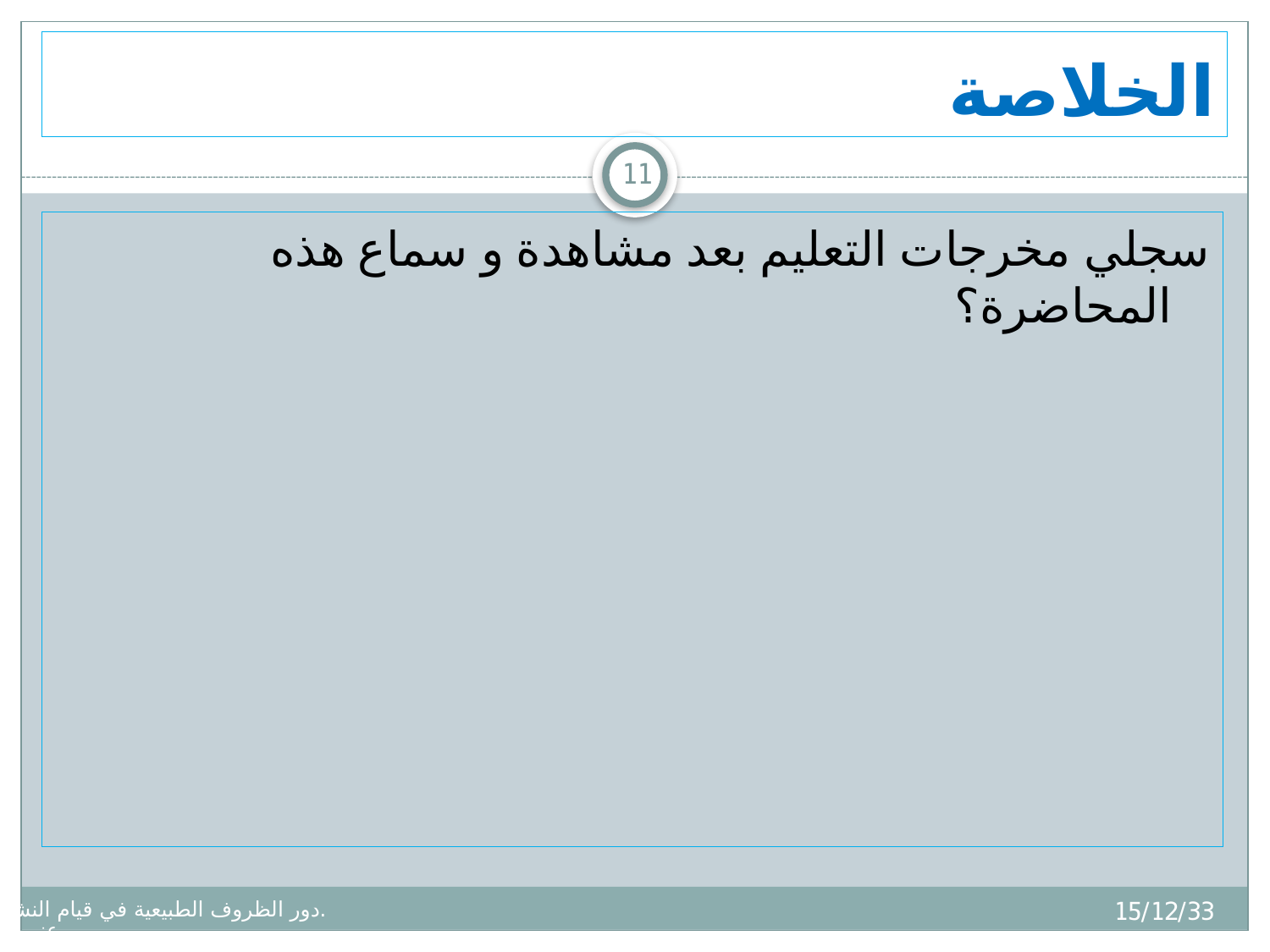

# الخلاصة
11
سجلي مخرجات التعليم بعد مشاهدة و سماع هذه المحاضرة؟
15/12/33
دور الظروف الطبيعية في قيام النشاط البشري       د. عنبره بنت خميس بلال